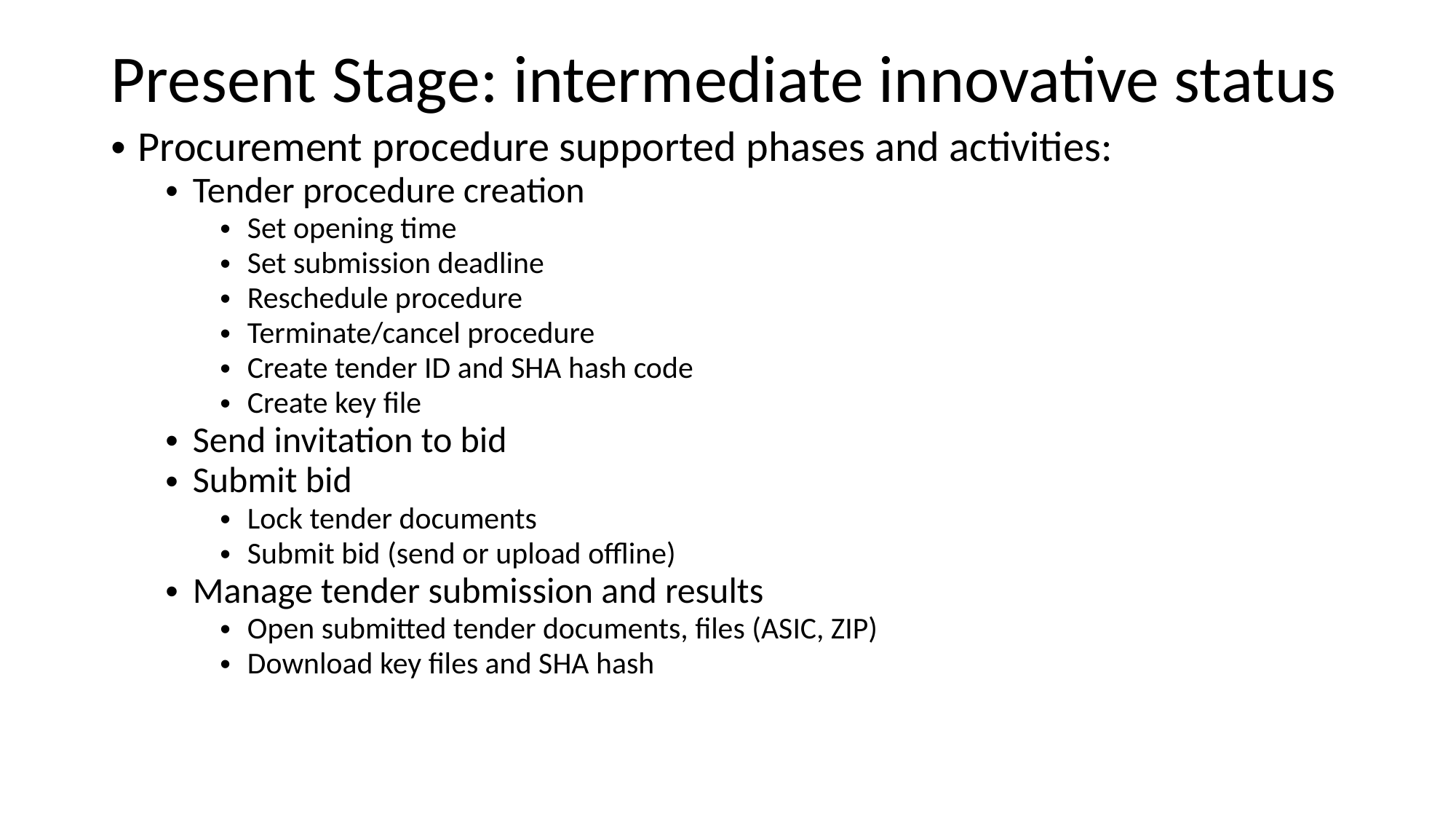

# Present Stage: intermediate innovative status
Procurement procedure supported phases and activities:
Tender procedure creation
Set opening time
Set submission deadline
Reschedule procedure
Terminate/cancel procedure
Create tender ID and SHA hash code
Create key file
Send invitation to bid
Submit bid
Lock tender documents
Submit bid (send or upload offline)
Manage tender submission and results
Open submitted tender documents, files (ASIC, ZIP)
Download key files and SHA hash